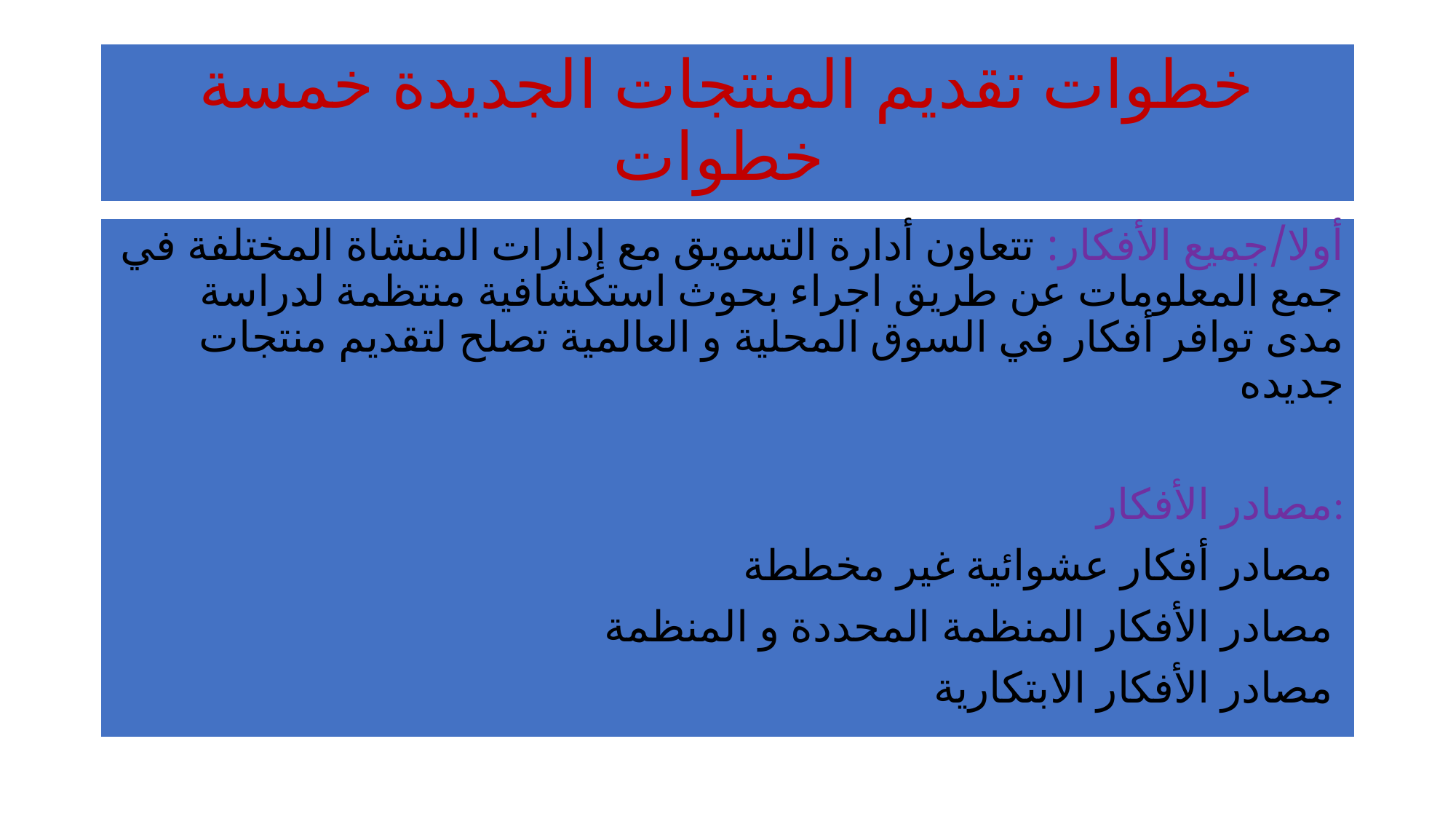

# خطوات تقديم المنتجات الجديدة خمسة خطوات
أولا/جميع الأفكار: تتعاون أدارة التسويق مع إدارات المنشاة المختلفة في جمع المعلومات عن طريق اجراء بحوث استكشافية منتظمة لدراسة مدى توافر أفكار في السوق المحلية و العالمية تصلح لتقديم منتجات جديده

مصادر الأفكار:
مصادر أفكار عشوائية غير مخططة
مصادر الأفكار المنظمة المحددة و المنظمة
مصادر الأفكار الابتكارية